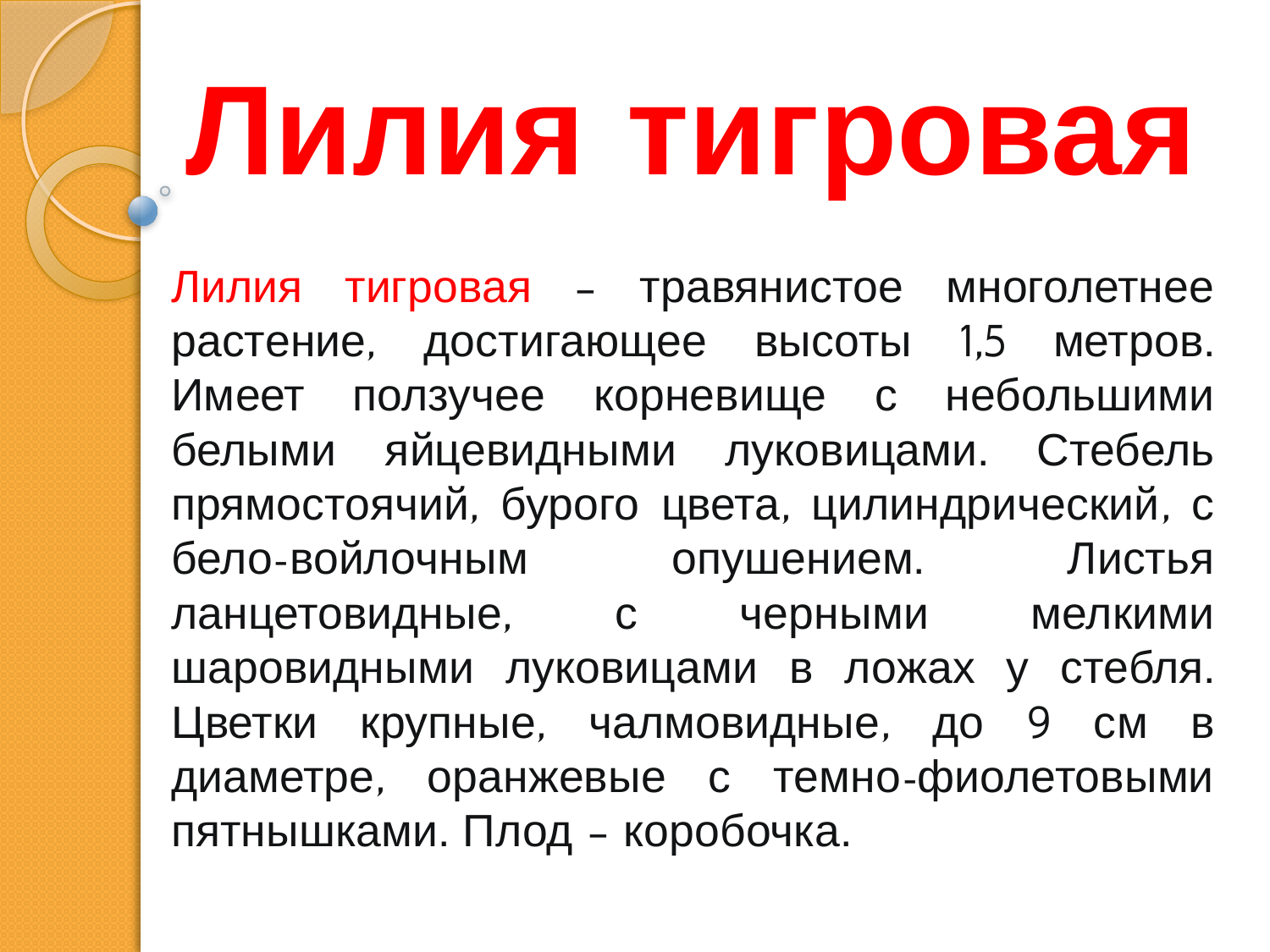

# Лилия тигровая
Лилия тигровая – травянистое многолетнее растение, достигающее высоты 1,5 метров. Имеет ползучее корневище с небольшими белыми яйцевидными луковицами. Стебель прямостоячий, бурого цвета, цилиндрический, с бело-войлочным опушением. Листья ланцетовидные, с черными мелкими шаровидными луковицами в ложах у стебля. Цветки крупные, чалмовидные, до 9 см в диаметре, оранжевые с темно-фиолетовыми пятнышками. Плод – коробочка.